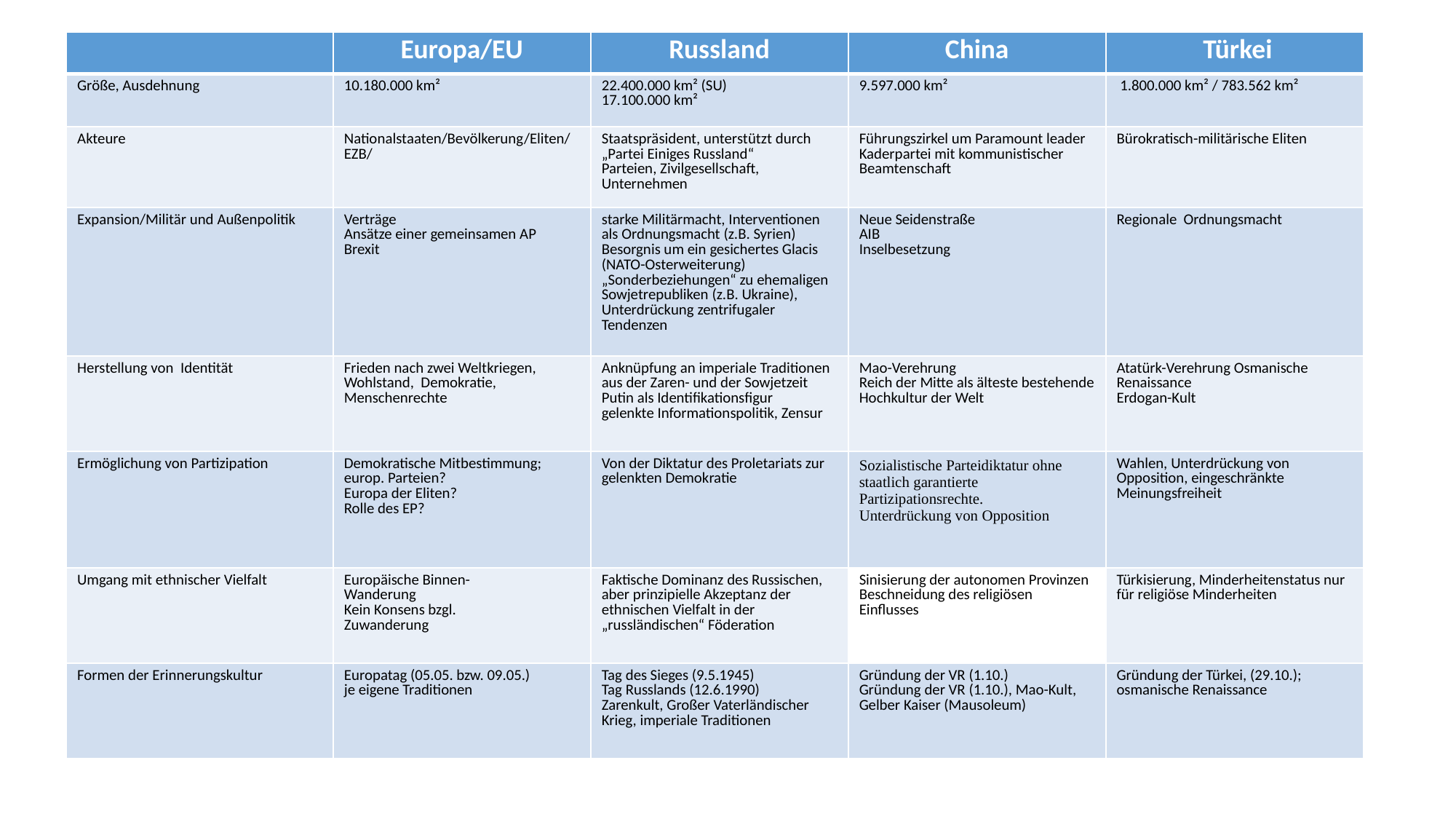

|  | Europa/EU | Russland | China | Türkei |
| --- | --- | --- | --- | --- |
| Größe, Ausdehnung | 10.180.000 km² | 22.400.000 km² (SU) 17.100.000 km² | 9.597.000 km² | 1.800.000 km² / 783.562 km² |
| Akteure | Nationalstaaten/Bevölkerung/Eliten/EZB/ | Staatspräsident, unterstützt durch „Partei Einiges Russland“ Parteien, Zivilgesellschaft, Unternehmen | Führungszirkel um Paramount leader Kaderpartei mit kommunistischer Beamtenschaft | Bürokratisch-militärische Eliten |
| Expansion/Militär und Außenpolitik | Verträge Ansätze einer gemeinsamen AP Brexit | starke Militärmacht, Interventionen als Ordnungsmacht (z.B. Syrien) Besorgnis um ein gesichertes Glacis (NATO-Osterweiterung) „Sonderbeziehungen“ zu ehemaligen Sowjetrepubliken (z.B. Ukraine), Unterdrückung zentrifugaler Tendenzen | Neue Seidenstraße AIB Inselbesetzung | Regionale Ordnungsmacht |
| Herstellung von Identität | Frieden nach zwei Weltkriegen, Wohlstand, Demokratie, Menschenrechte | Anknüpfung an imperiale Traditionen aus der Zaren- und der Sowjetzeit Putin als Identifikationsfigur gelenkte Informationspolitik, Zensur | Mao-Verehrung Reich der Mitte als älteste bestehende Hochkultur der Welt | Atatürk-Verehrung Osmanische Renaissance Erdogan-Kult |
| Ermöglichung von Partizipation | Demokratische Mitbestimmung; europ. Parteien? Europa der Eliten? Rolle des EP? | Von der Diktatur des Proletariats zur gelenkten Demokratie | Sozialistische Parteidiktatur ohne staatlich garantierte Partizipationsrechte. Unterdrückung von Opposition | Wahlen, Unterdrückung von Opposition, eingeschränkte Meinungsfreiheit |
| Umgang mit ethnischer Vielfalt | Europäische Binnen- Wanderung Kein Konsens bzgl. Zuwanderung | Faktische Dominanz des Russischen, aber prinzipielle Akzeptanz der ethnischen Vielfalt in der „russländischen“ Föderation | Sinisierung der autonomen Provinzen Beschneidung des religiösen Einflusses | Türkisierung, Minderheitenstatus nur für religiöse Minderheiten |
| Formen der Erinnerungskultur | Europatag (05.05. bzw. 09.05.) je eigene Traditionen | Tag des Sieges (9.5.1945) Tag Russlands (12.6.1990) Zarenkult, Großer Vaterländischer Krieg, imperiale Traditionen | Gründung der VR (1.10.) Gründung der VR (1.10.), Mao-Kult, Gelber Kaiser (Mausoleum) | Gründung der Türkei, (29.10.); osmanische Renaissance |